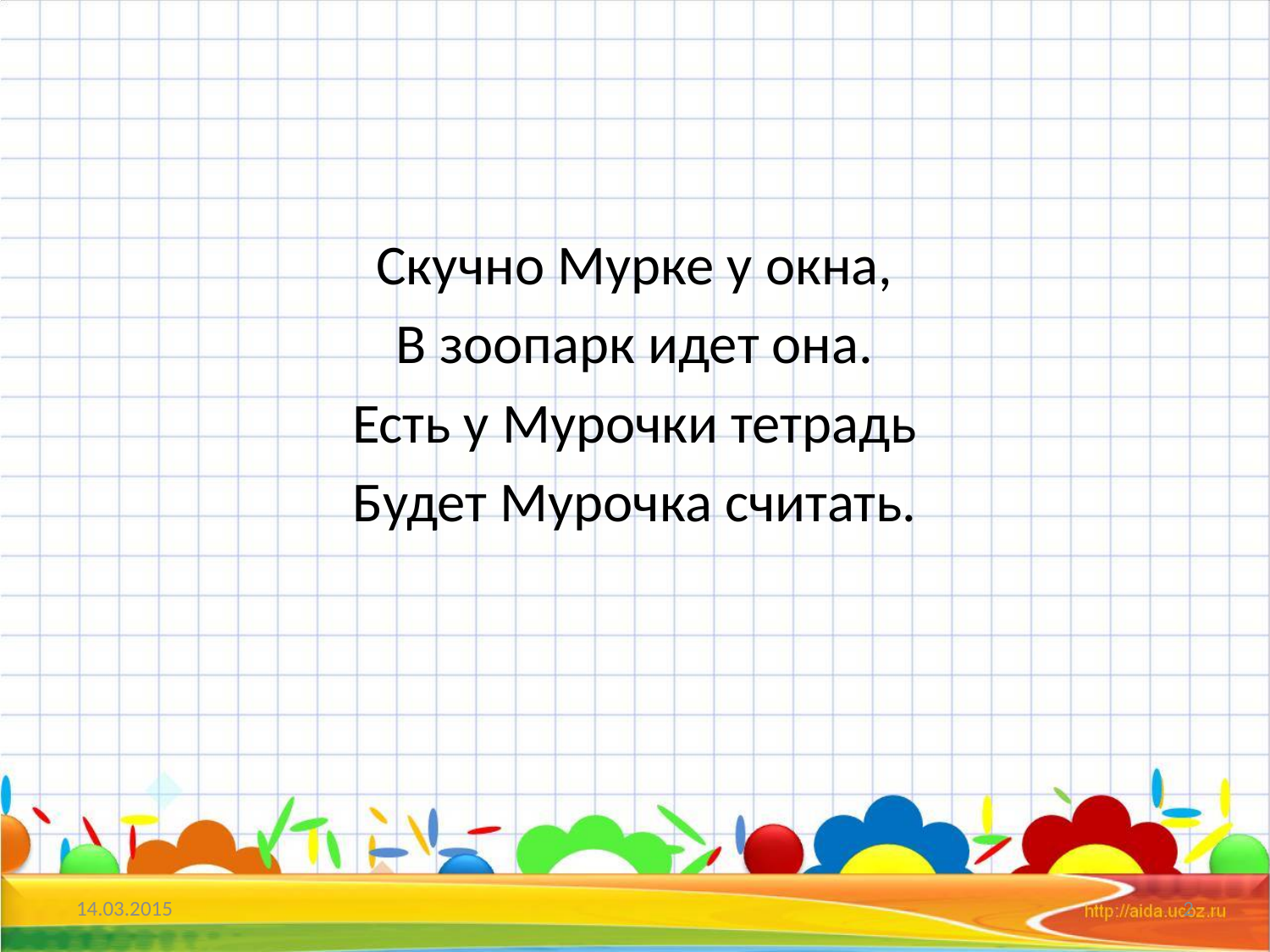

#
Скучно Мурке у окна,
В зоопарк идет она.
Есть у Мурочки тетрадь
Будет Мурочка считать.
14.03.2015
2